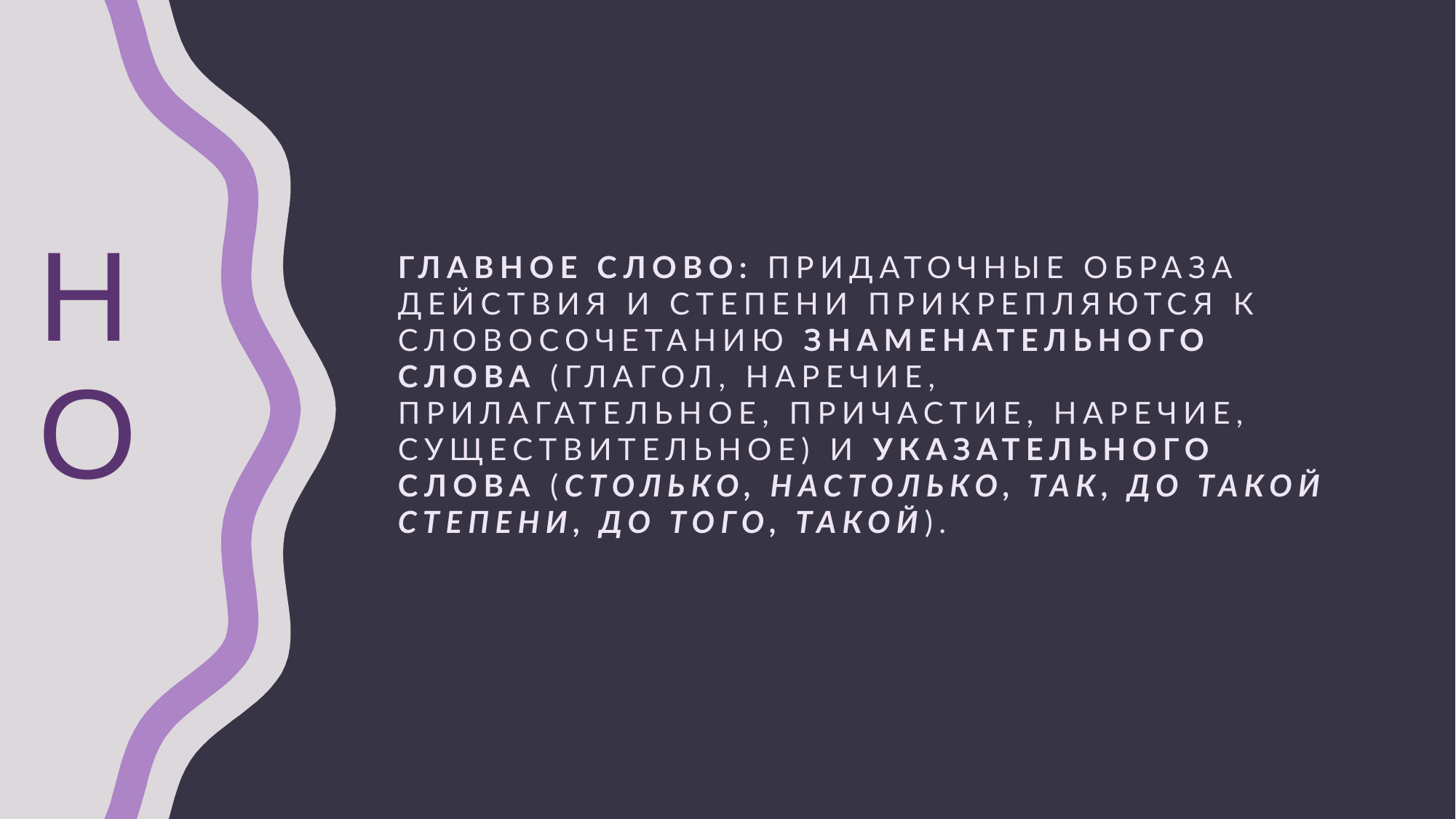

Главное слово: придаточные образа действия и степени прикрепляются к словосочетанию знаменательного слова (глагол, наречие, прилагательное, причастие, наречие, существительное) и указательного слова (столько, настолько, так, до такой степени, до того, такой).
# НО